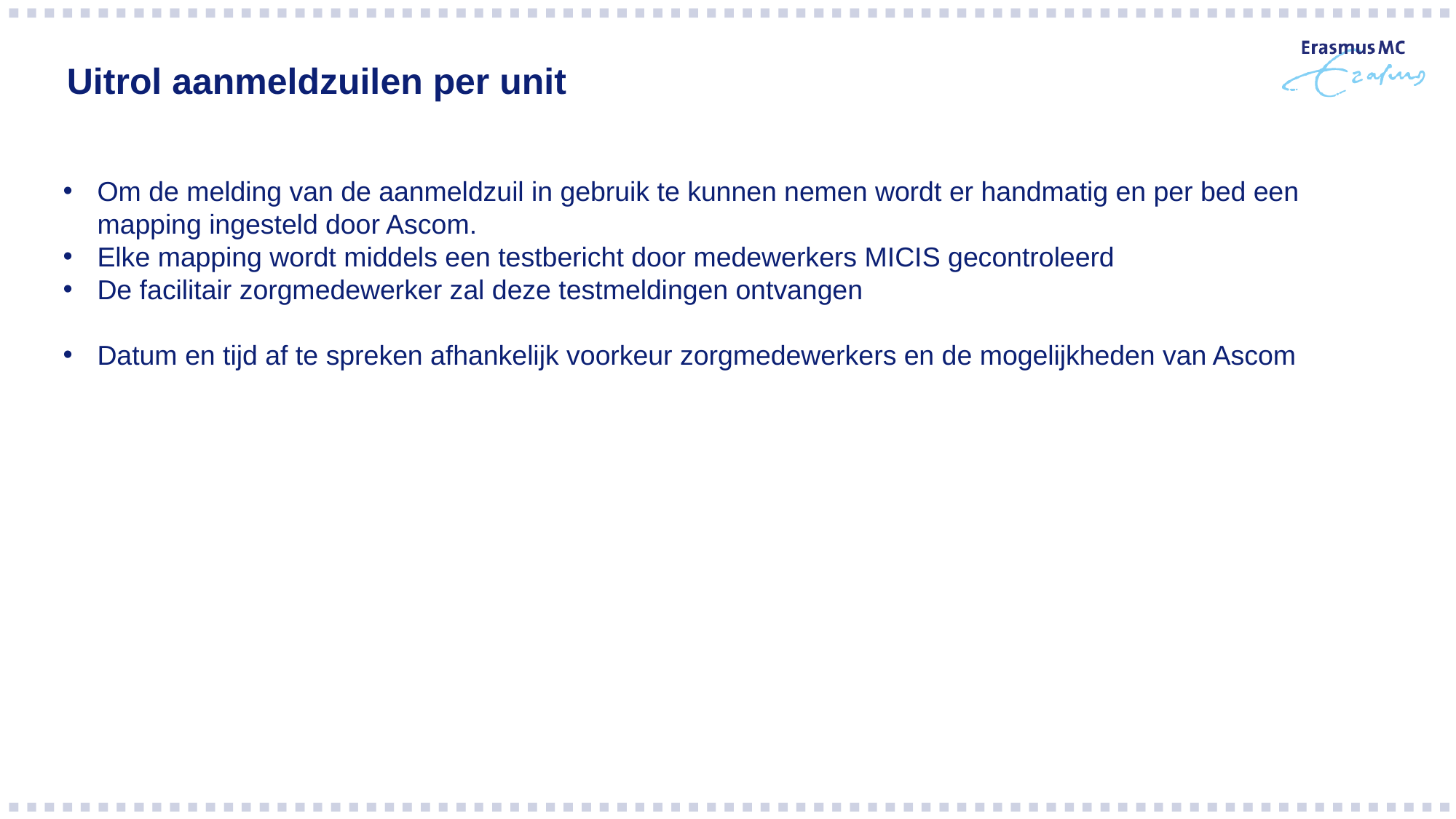

# Uitrol aanmeldzuilen per unit
Om de melding van de aanmeldzuil in gebruik te kunnen nemen wordt er handmatig en per bed een mapping ingesteld door Ascom.
Elke mapping wordt middels een testbericht door medewerkers MICIS gecontroleerd
De facilitair zorgmedewerker zal deze testmeldingen ontvangen

Datum en tijd af te spreken afhankelijk voorkeur zorgmedewerkers en de mogelijkheden van Ascom